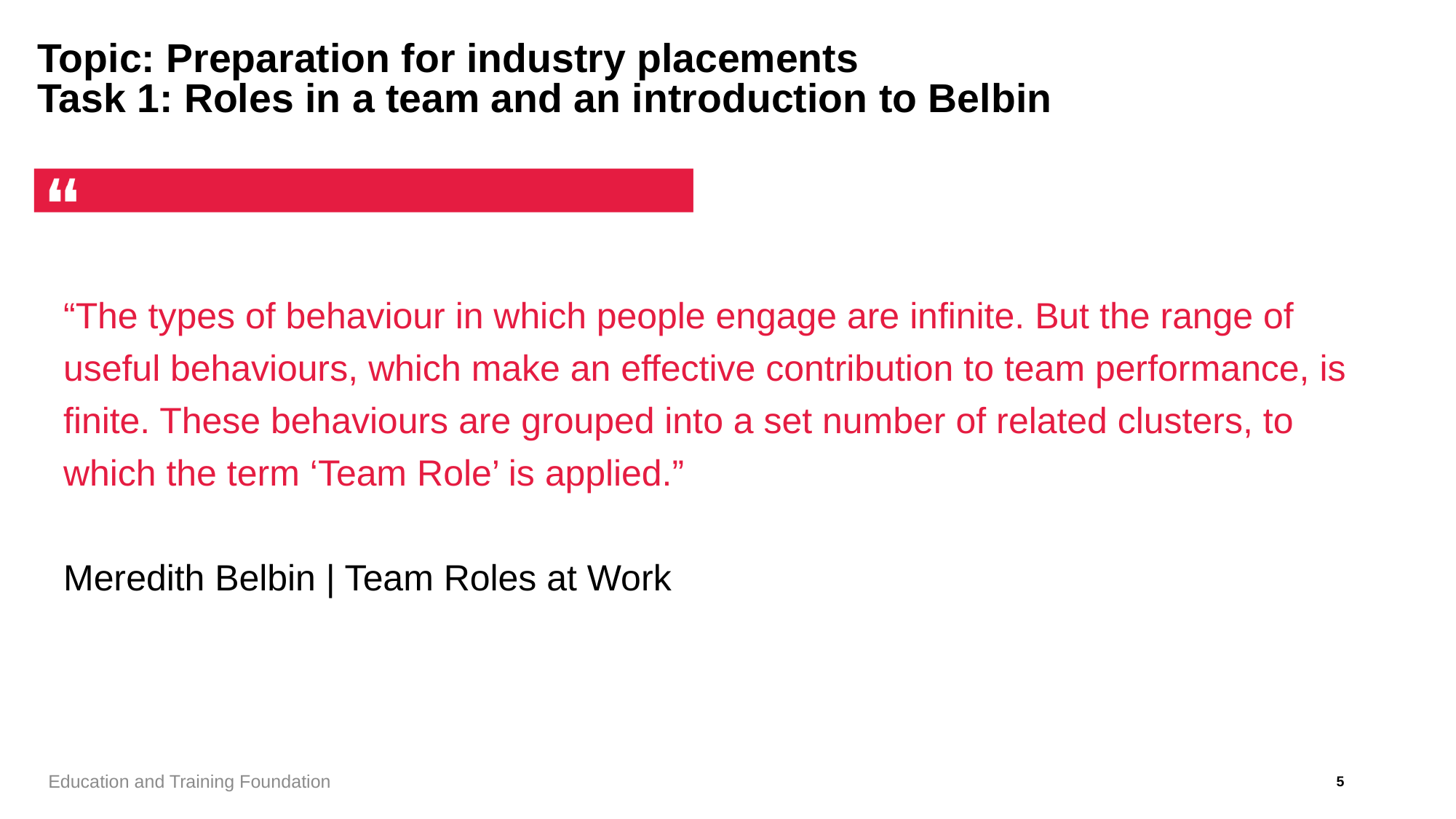

# Topic: Preparation for industry placements Task 1: Roles in a team and an introduction to Belbin

“The types of behaviour in which people engage are infinite. But the range of useful behaviours, which make an effective contribution to team performance, is finite. These behaviours are grouped into a set number of related clusters, to which the term ‘Team Role’ is applied.”

Meredith Belbin | Team Roles at Work

5
Education and Training Foundation